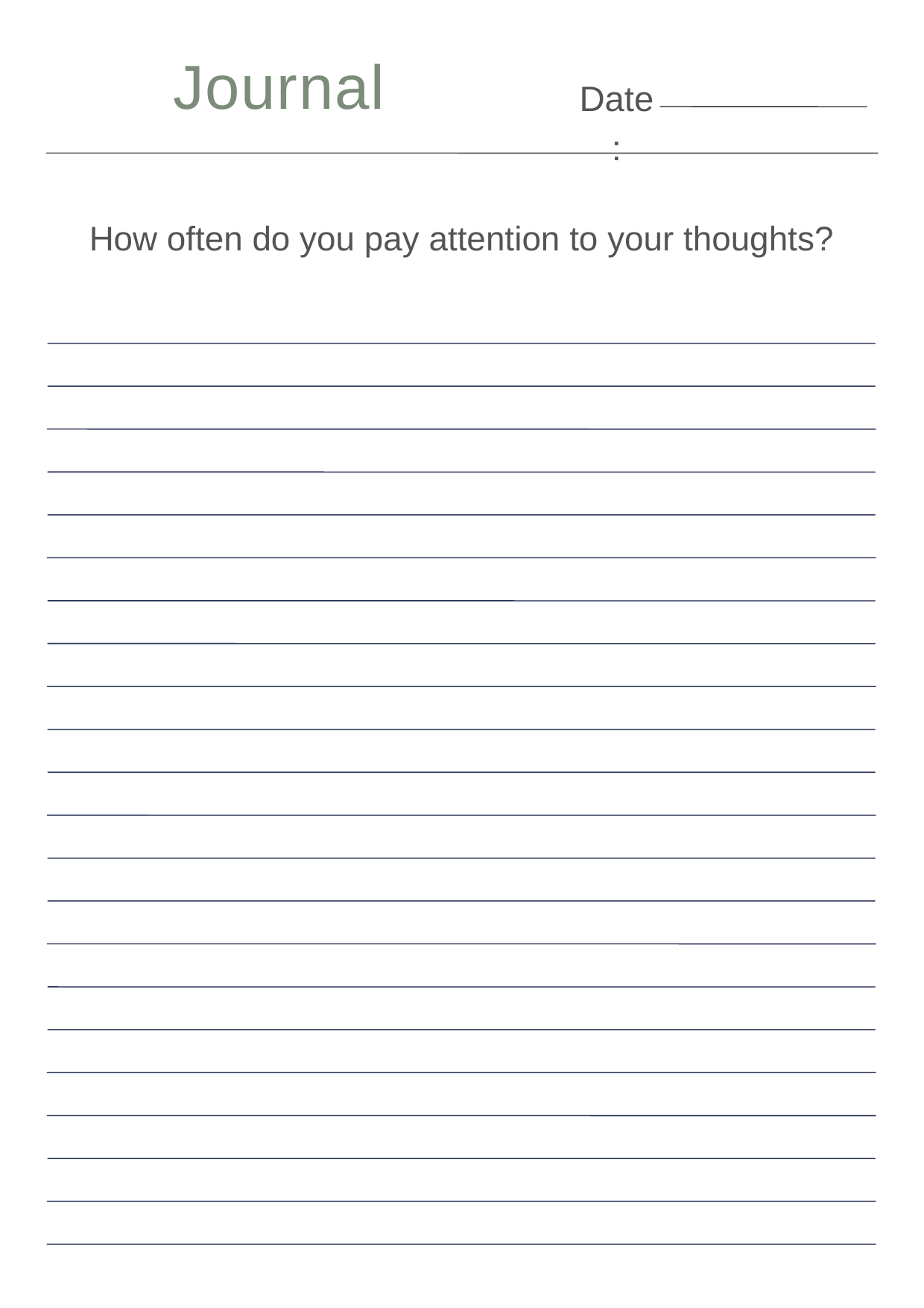

Journal
Date:

How often do you pay attention to your thoughts?